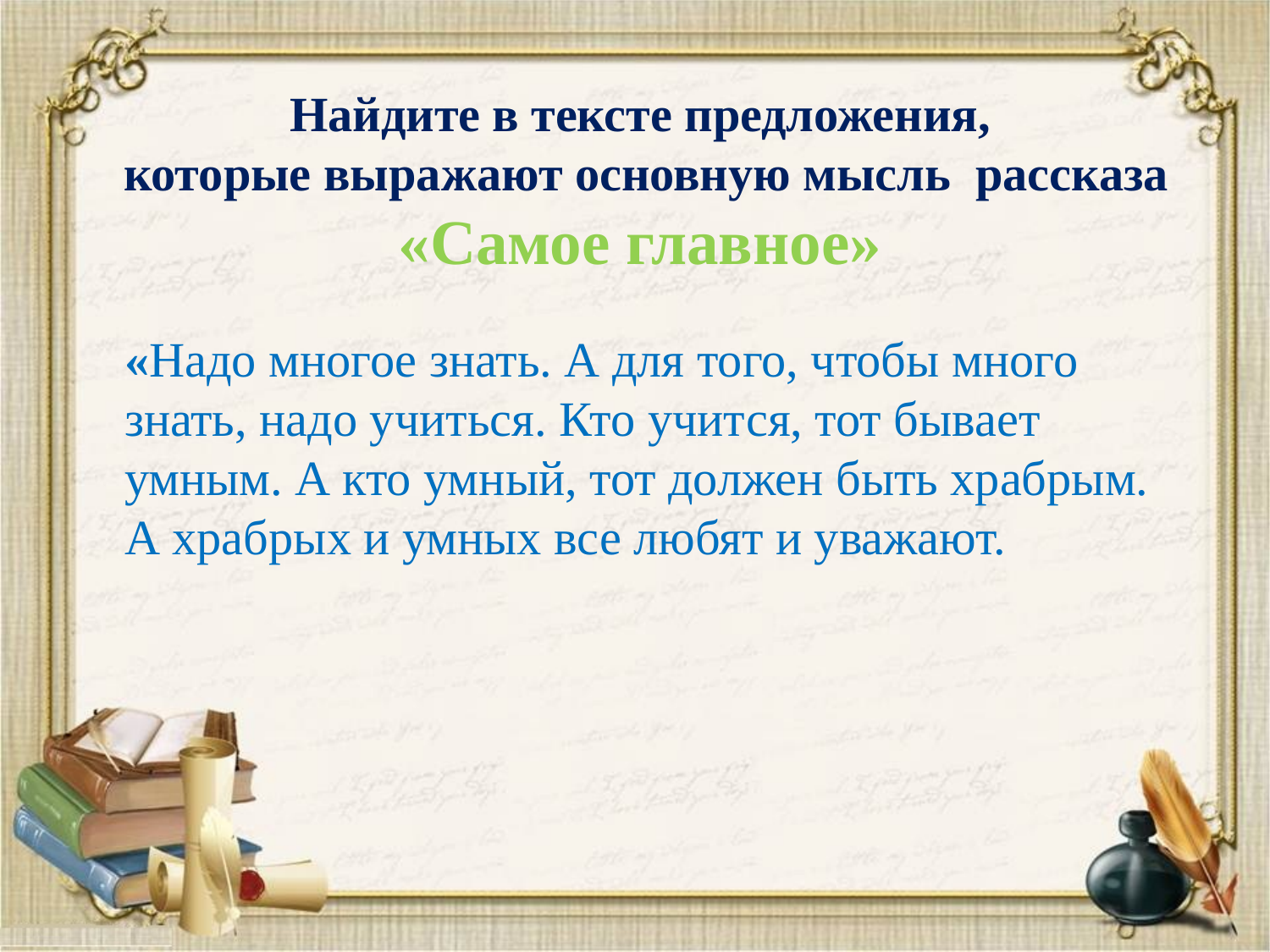

Найдите в тексте предложения,
 которые выражают основную мысль  рассказа
«Самое главное»

«Надо многое знать. А для того, чтобы много знать, надо учиться. Кто учится, тот бывает умным. А кто умный, тот должен быть храбрым. А храбрых и умных все любят и уважают.